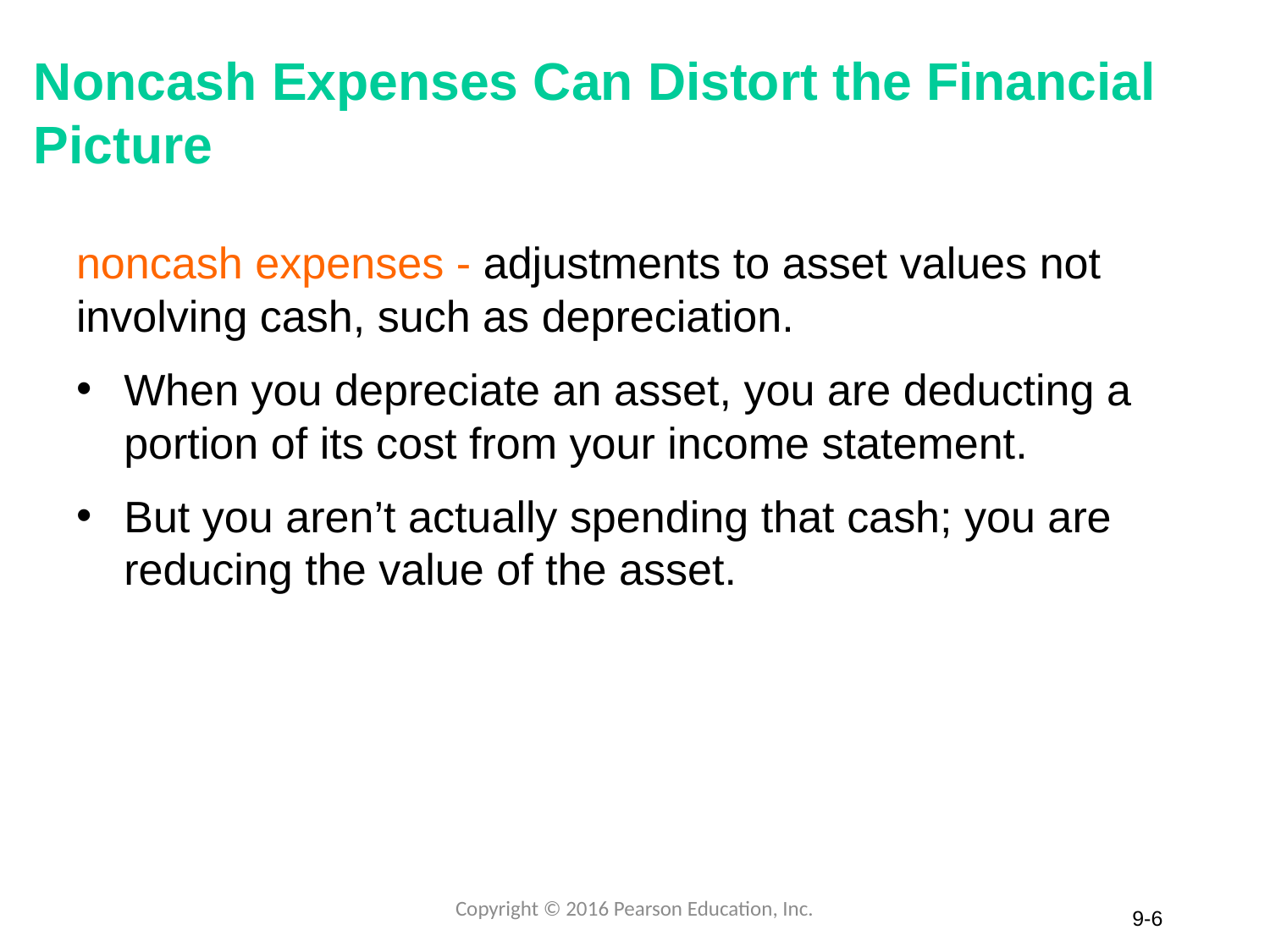

# Noncash Expenses Can Distort the Financial Picture
noncash expenses - adjustments to asset values not involving cash, such as depreciation.

When you depreciate an asset, you are deducting a portion of its cost from your income statement.

But you aren’t actually spending that cash; you are reducing the value of the asset.
Copyright © 2016 Pearson Education, Inc.